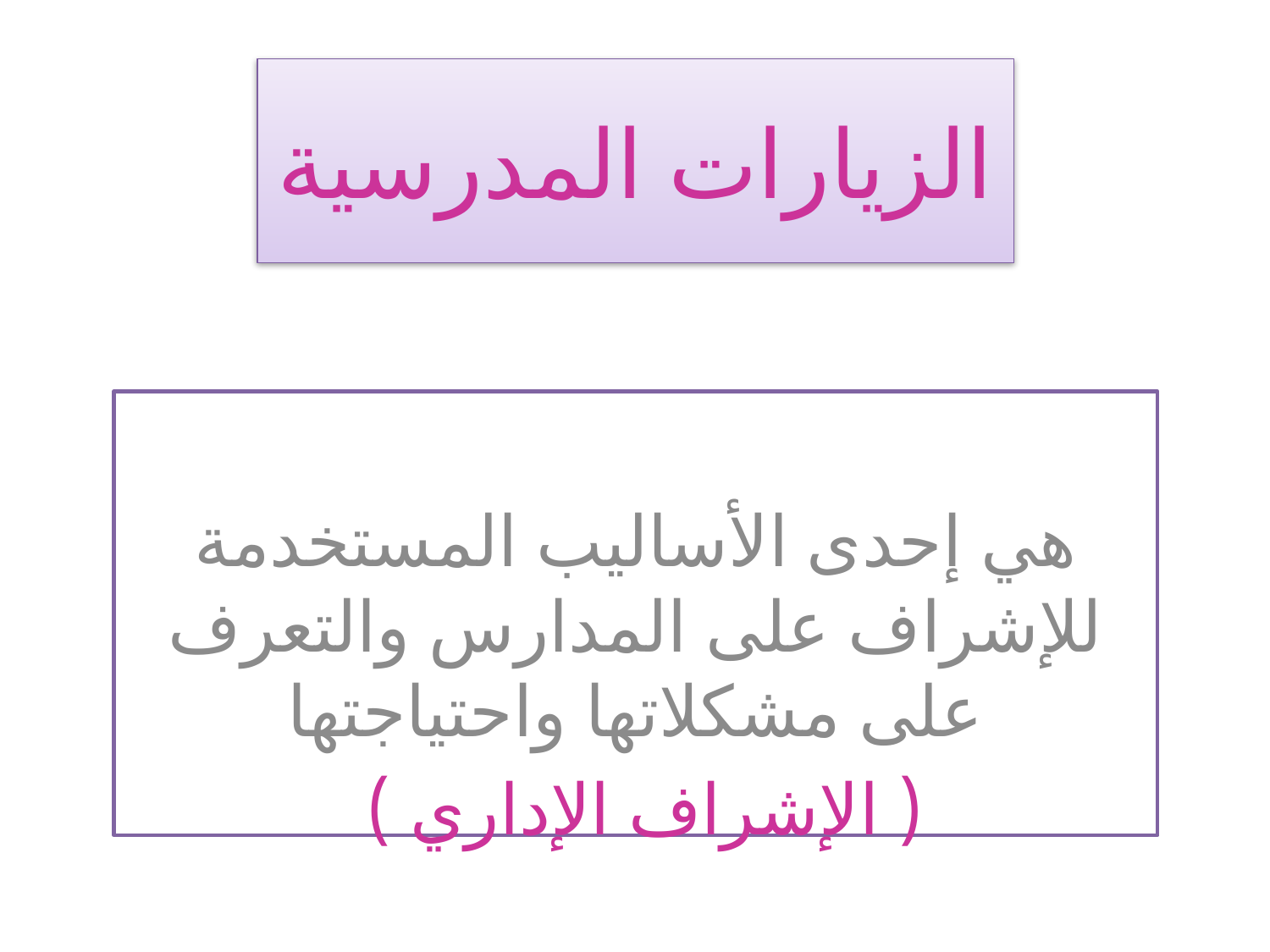

# الزيارات المدرسية

هي إحدى الأساليب المستخدمة للإشراف على المدارس والتعرف على مشكلاتها واحتياجتها
( الإشراف الإداري )